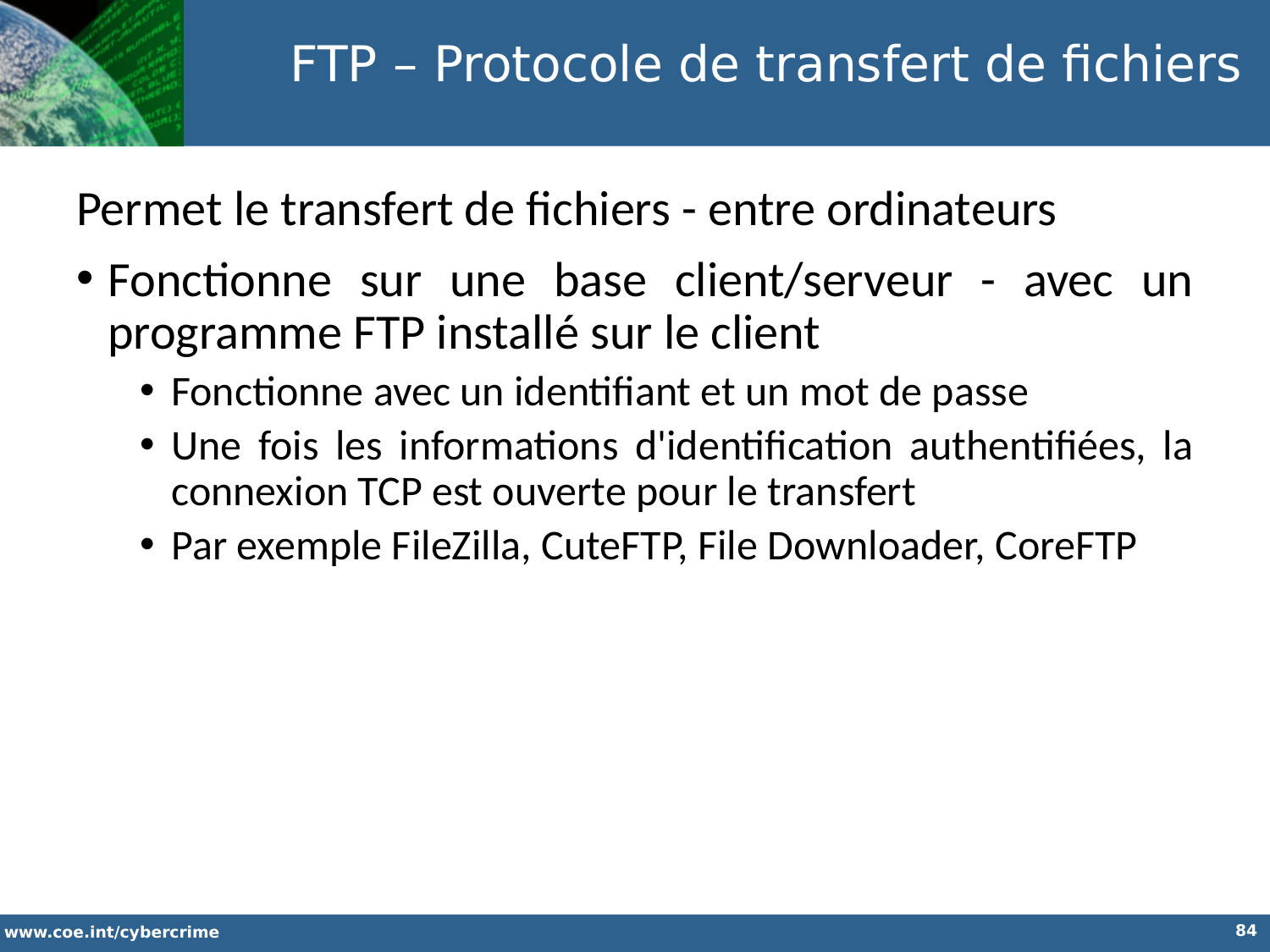

FTP – Protocole de transfert de fichiers
Permet le transfert de fichiers - entre ordinateurs
Fonctionne sur une base client/serveur - avec un programme FTP installé sur le client
Fonctionne avec un identifiant et un mot de passe
Une fois les informations d'identification authentifiées, la connexion TCP est ouverte pour le transfert
Par exemple FileZilla, CuteFTP, File Downloader, CoreFTP